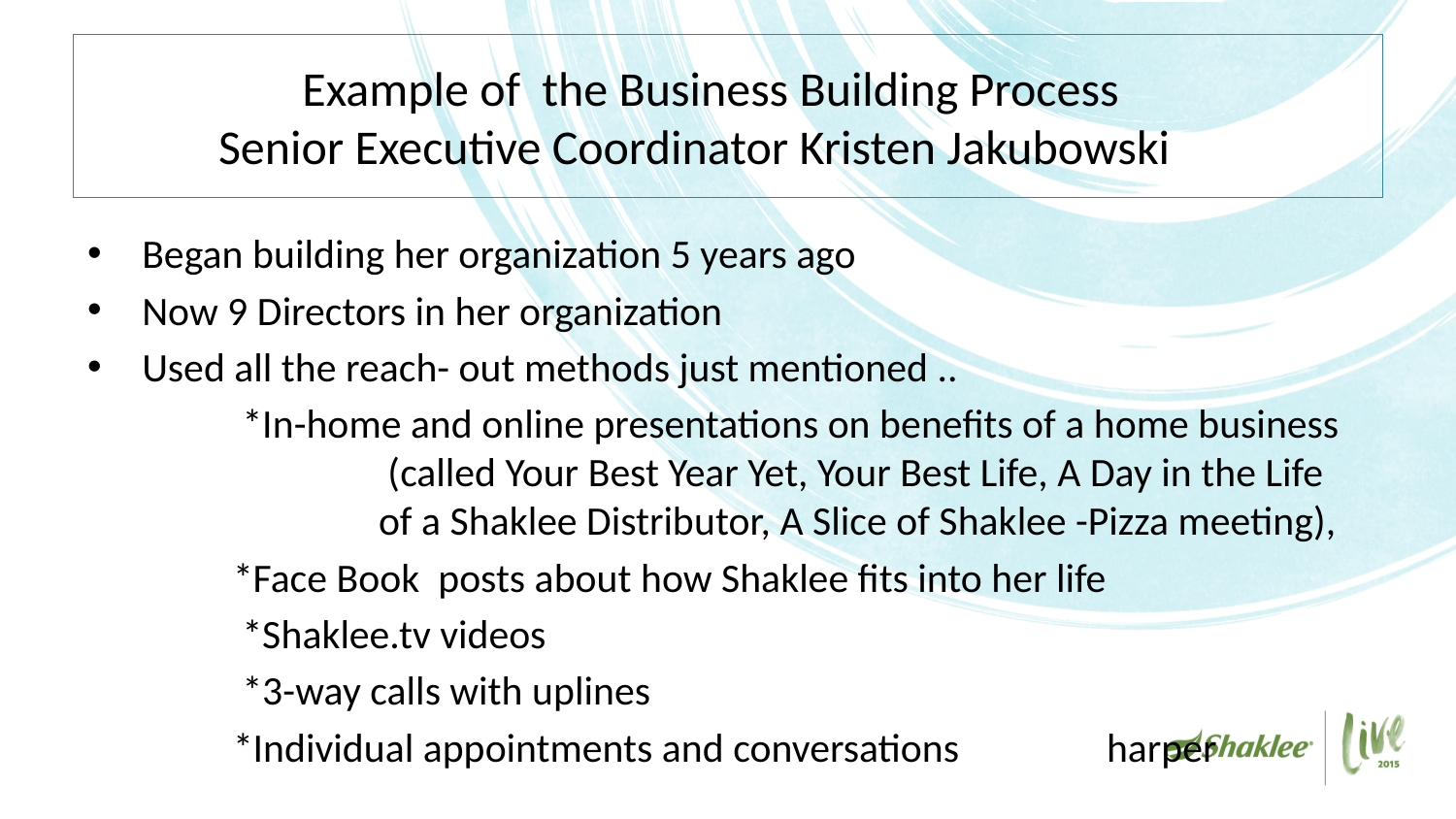

# Example of  the Business Building Process Senior Executive Coordinator Kristen Jakubowski
Began building her organization 5 years ago
Now 9 Directors in her organization
Used all the reach- out methods just mentioned ..
	 *In-home and online presentations on benefits of a home business		 (called Your Best Year Yet, Your Best Life, A Day in the Life 		of a Shaklee Distributor, A Slice of Shaklee -Pizza meeting),
	*Face Book  posts about how Shaklee fits into her life
	 *Shaklee.tv videos
	 *3-way calls with uplines
	*Individual appointments and conversations		harper